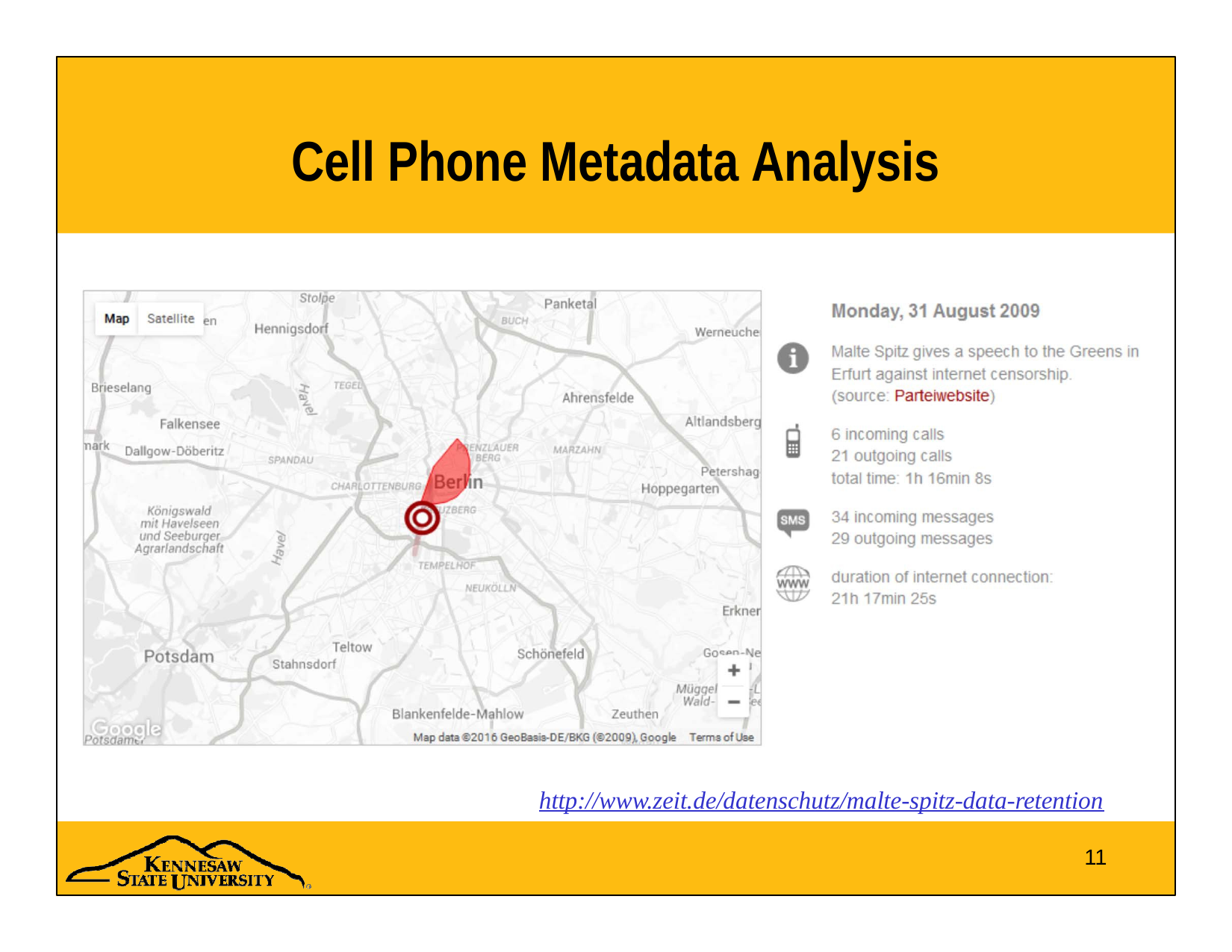

# Cell Phone Metadata Analysis

http://www.zeit.de/datenschutz/malte-spitz-data-retention

11